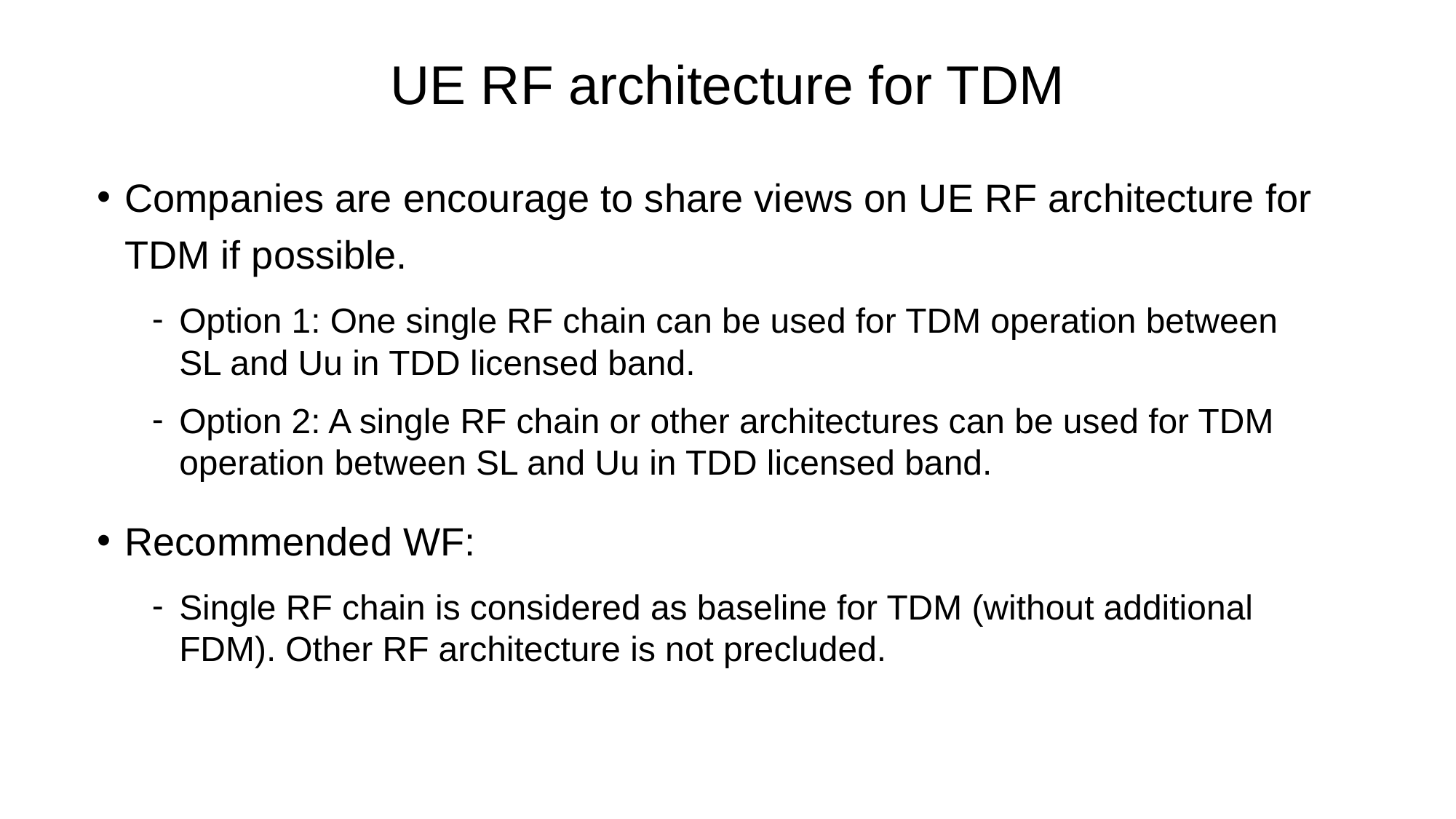

# UE RF architecture for TDM
Companies are encourage to share views on UE RF architecture for TDM if possible.
Option 1: One single RF chain can be used for TDM operation between SL and Uu in TDD licensed band.
Option 2: A single RF chain or other architectures can be used for TDM operation between SL and Uu in TDD licensed band.
Recommended WF:
Single RF chain is considered as baseline for TDM (without additional FDM). Other RF architecture is not precluded.